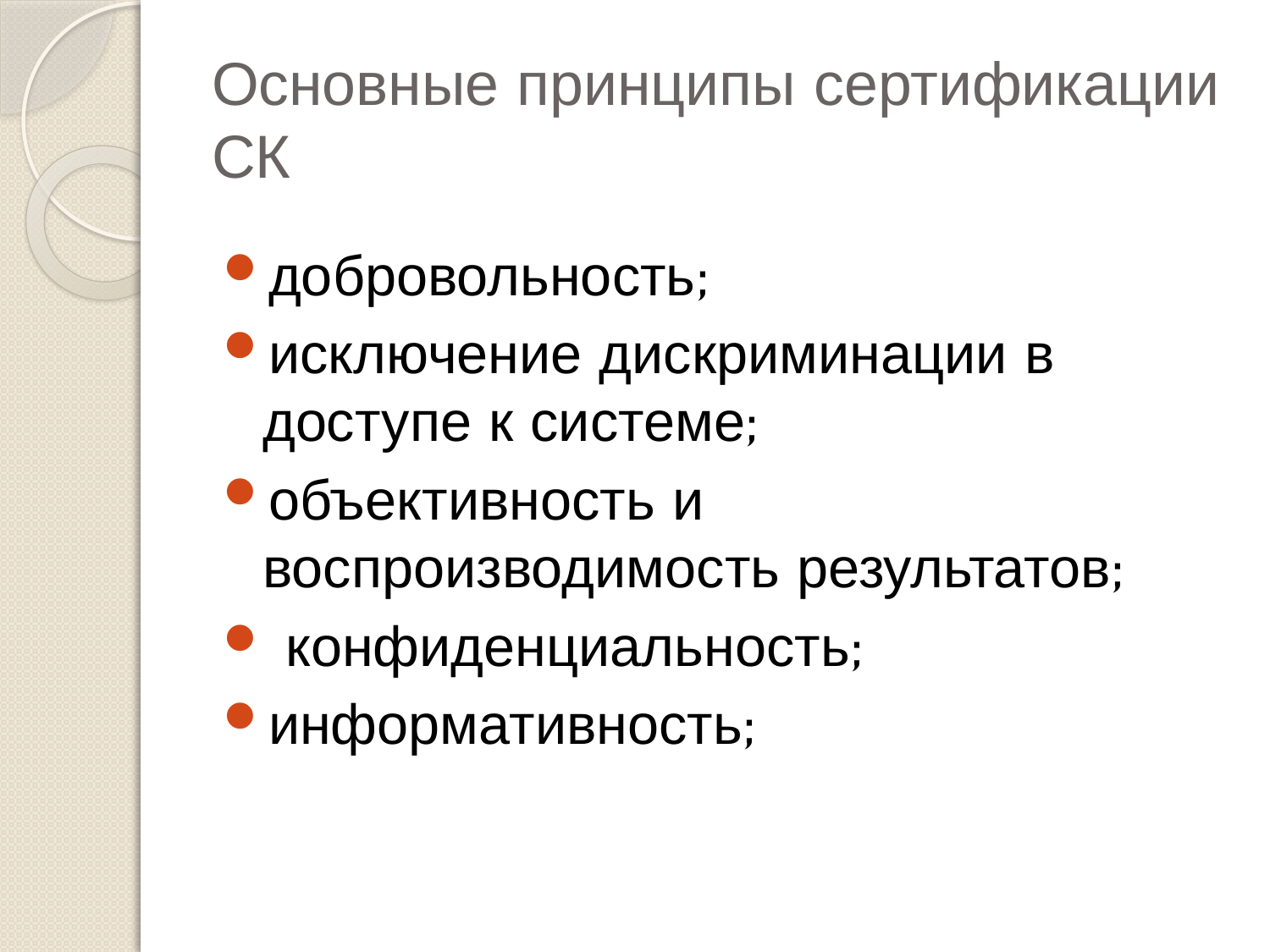

# Основные принципы сертификации СК
добровольность;
исключение дискриминации в доступе к системе;
объективность и воспроизводимость результатов;
 конфиденциальность;
информативность;